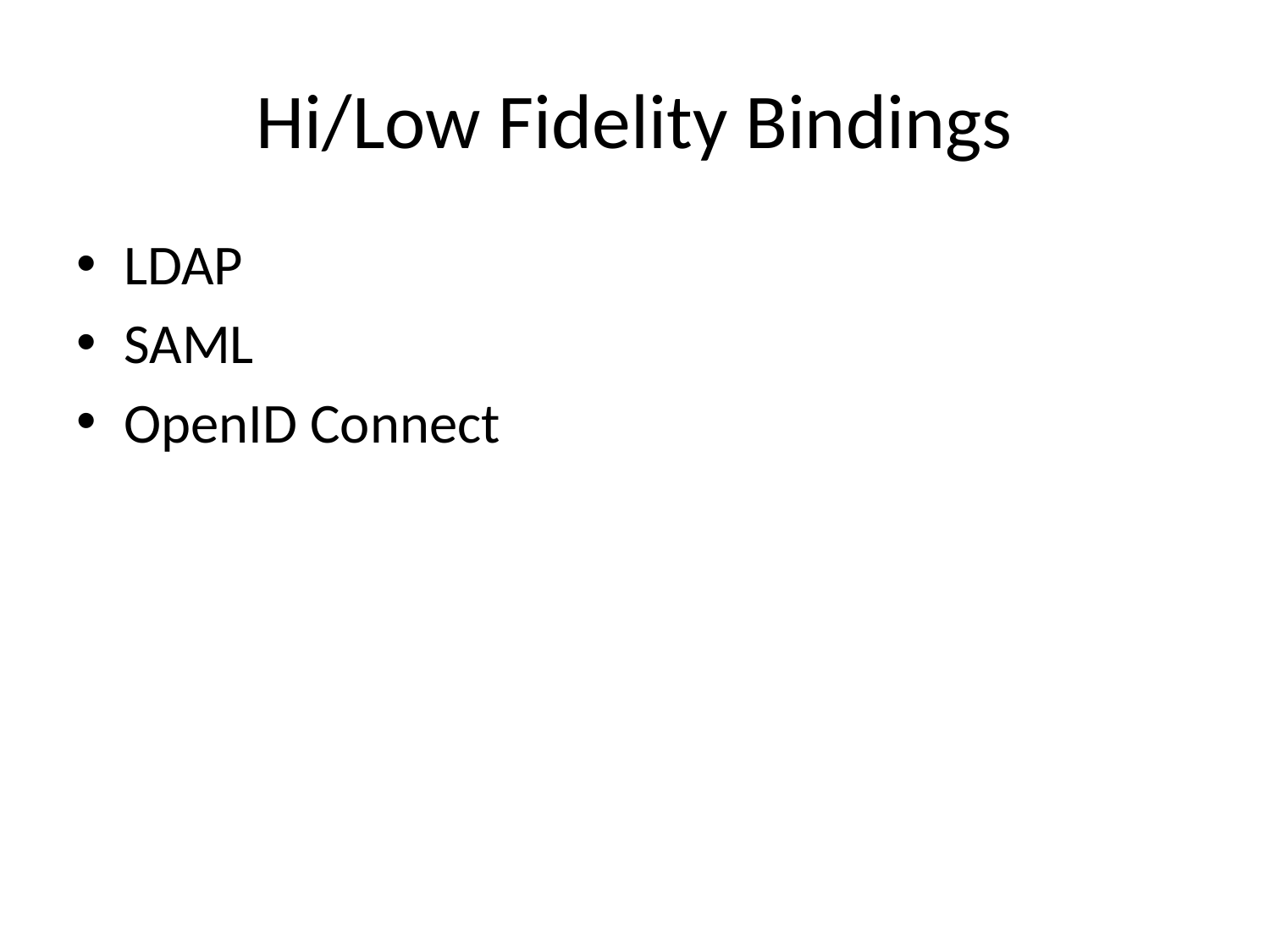

# Hi/Low Fidelity Bindings
LDAP
SAML
OpenID Connect